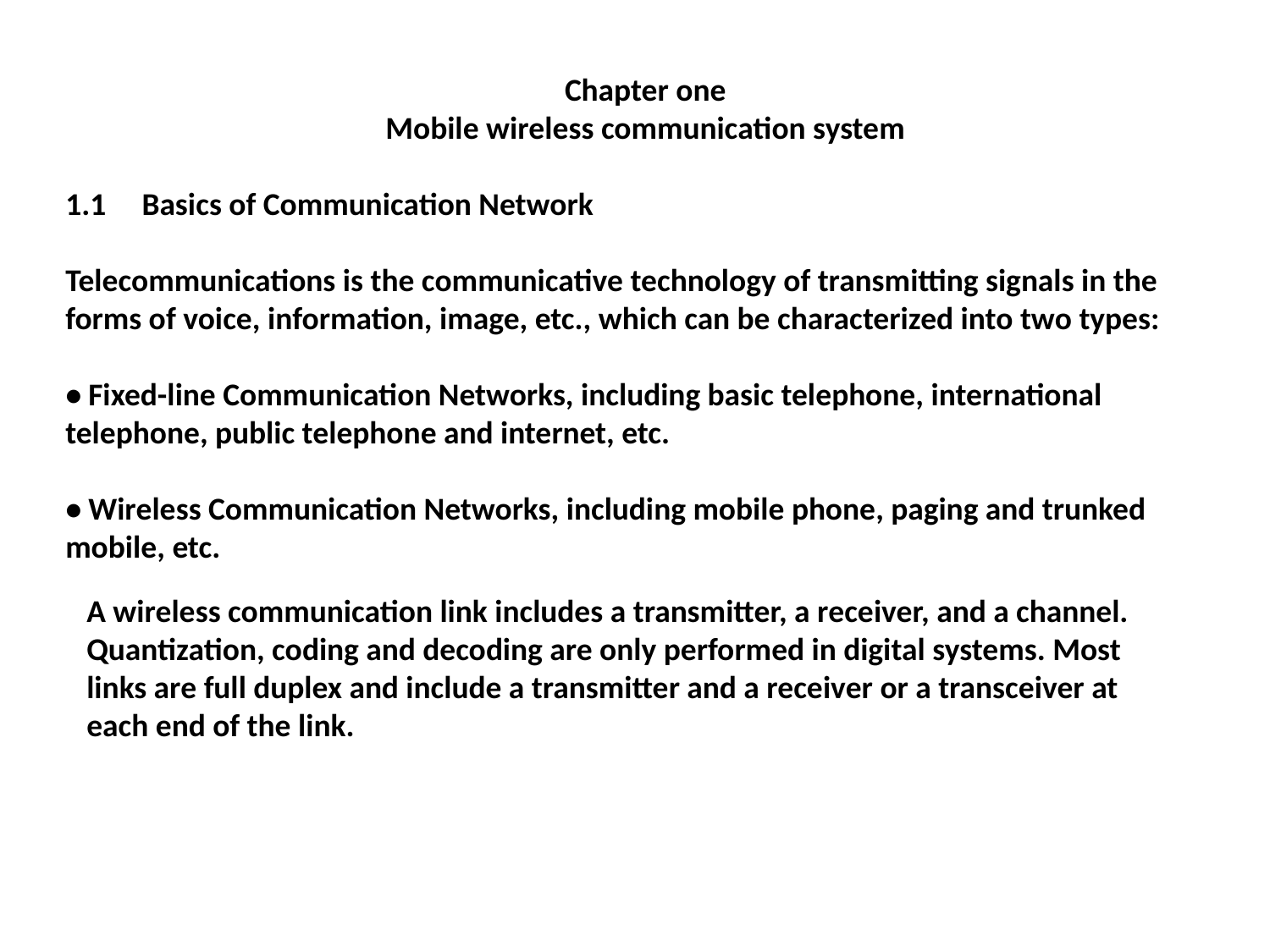

Chapter one
Mobile wireless communication system

1.1     Basics of Communication Network

Telecommunications is the communicative technology of transmitting signals in the forms of voice, information, image, etc., which can be characterized into two types:

• Fixed-line Communication Networks, including basic telephone, international telephone, public telephone and internet, etc.

• Wireless Communication Networks, including mobile phone, paging and trunked mobile, etc.

A wireless communication link includes a transmitter, a receiver, and a channel. Quantization, coding and decoding are only performed in digital systems. Most links are full duplex and include a transmitter and a receiver or a transceiver at each end of the link.